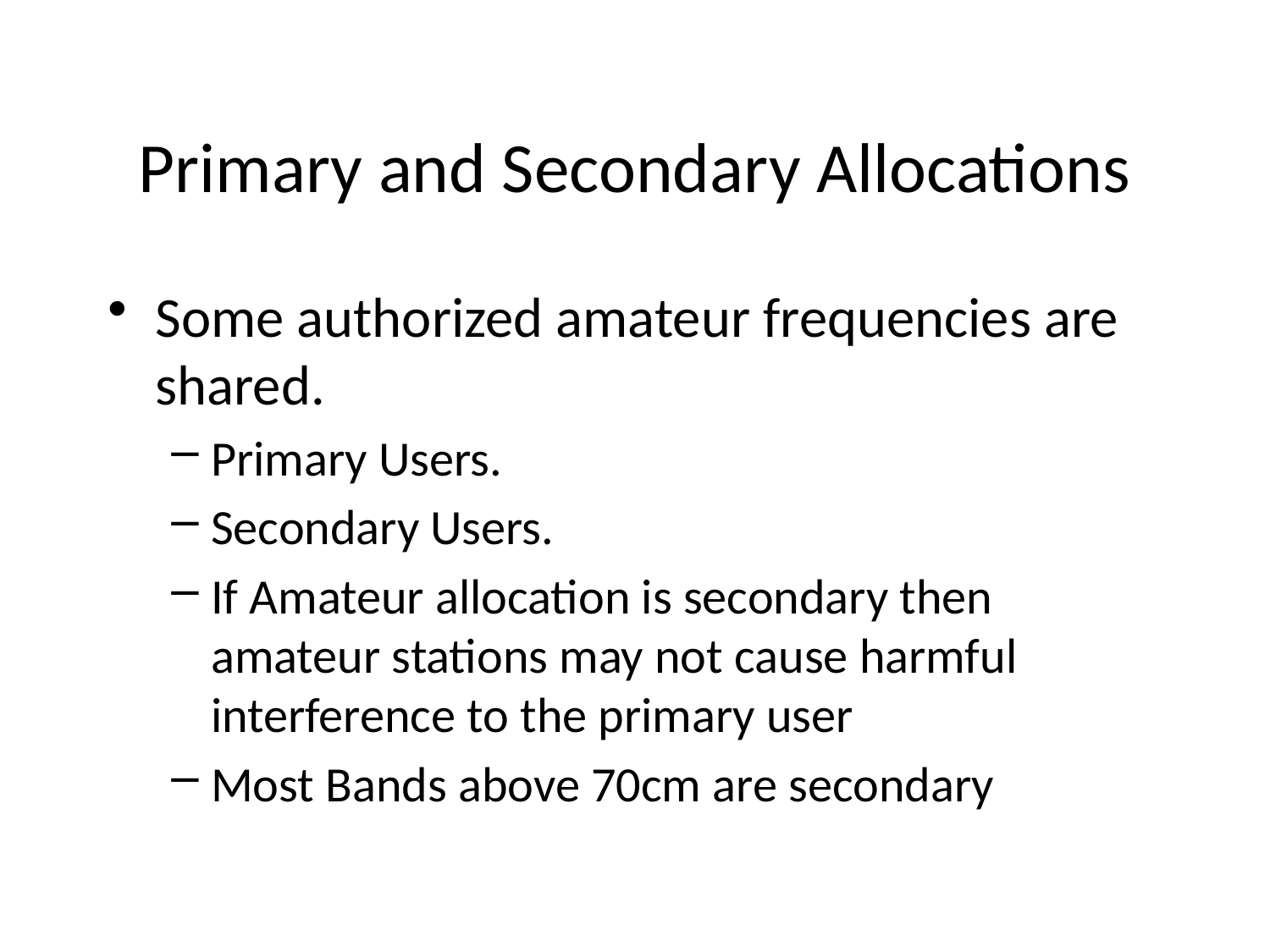

Primary and Secondary Allocations
Some authorized amateur frequencies are shared.
Primary Users.
Secondary Users.
If Amateur allocation is secondary then amateur stations may not cause harmful interference to the primary user
Most Bands above 70cm are secondary